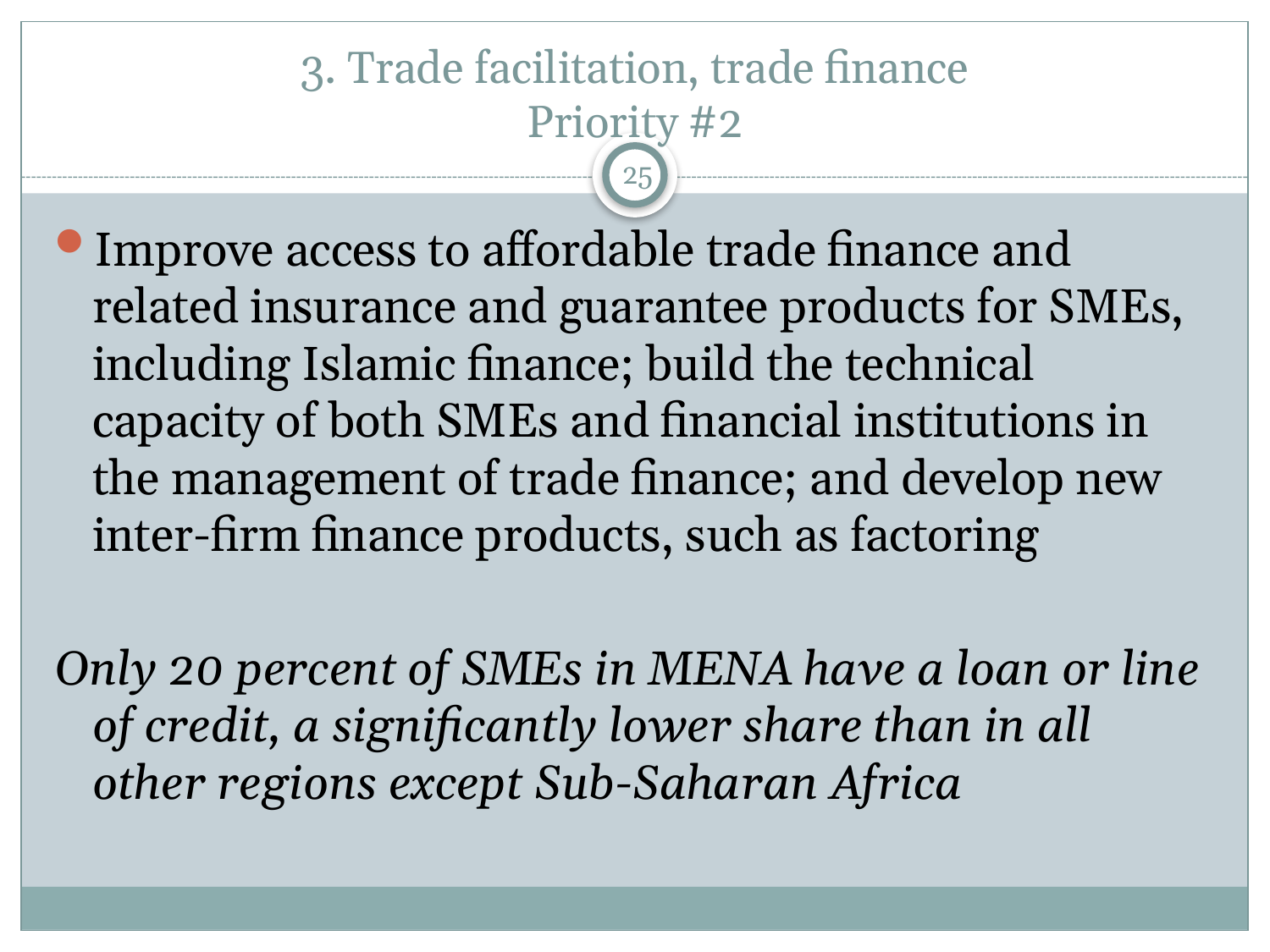

# 3. Trade facilitation, trade finance Priority #2
25
Improve access to affordable trade finance and related insurance and guarantee products for SMEs, including Islamic finance; build the technical capacity of both SMEs and financial institutions in the management of trade finance; and develop new inter-firm finance products, such as factoring

Only 20 percent of SMEs in MENA have a loan or line of credit, a significantly lower share than in all other regions except Sub-Saharan Africa